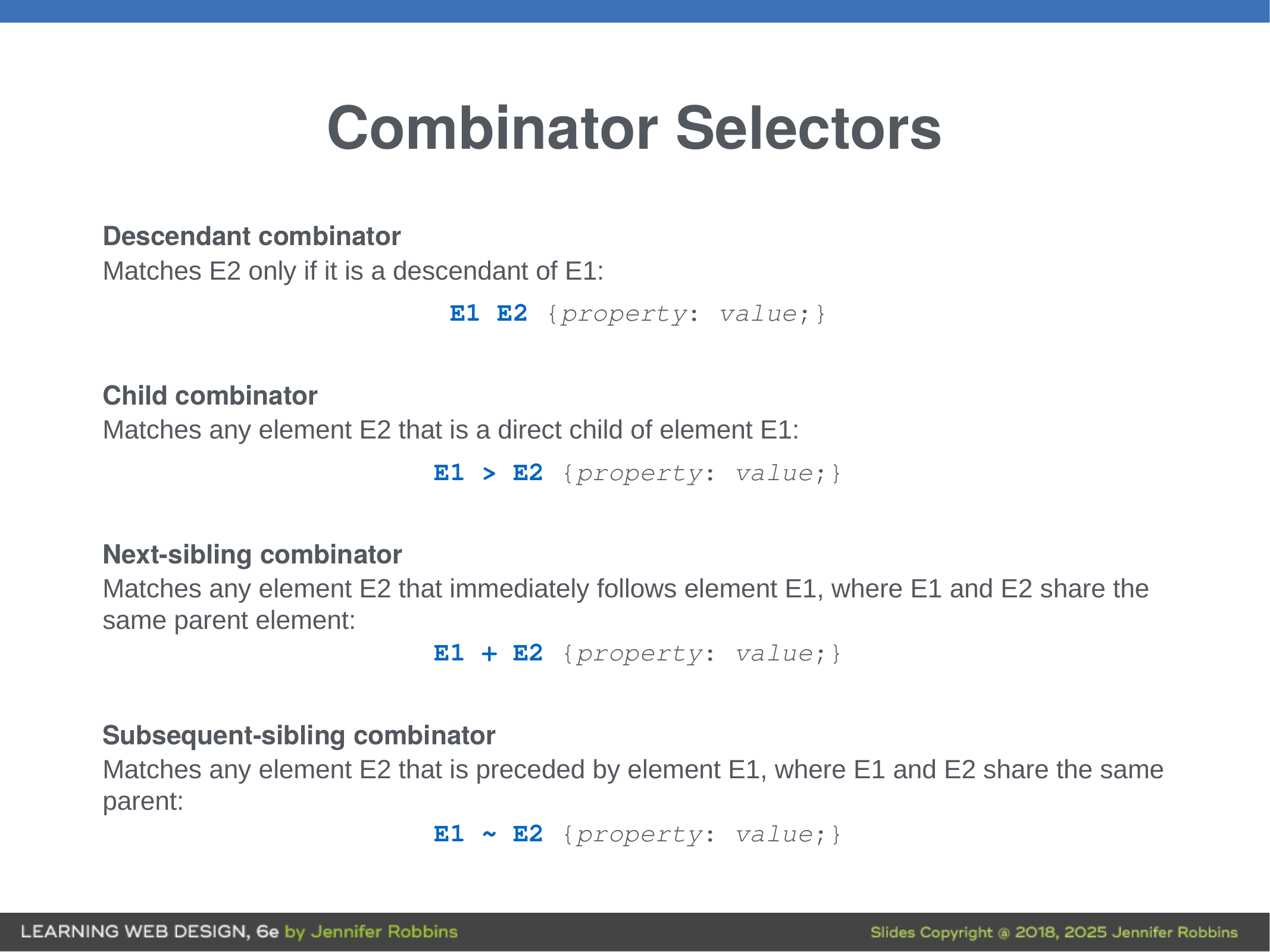

# Combinator Selectors
Descendant combinator
Matches E2 only if it is a descendant of E1:
E1 E2 {property: value;}
Child combinator
Matches any element E2 that is a direct child of element E1:
E1 > E2 {property: value;}
Next-sibling combinator
Matches any element E2 that immediately follows element E1, where E1 and E2 share the same parent element:
E1 + E2 {property: value;}
Subsequent-sibling combinator
Matches any element E2 that is preceded by element E1, where E1 and E2 share the same parent:
E1 ~ E2 {property: value;}